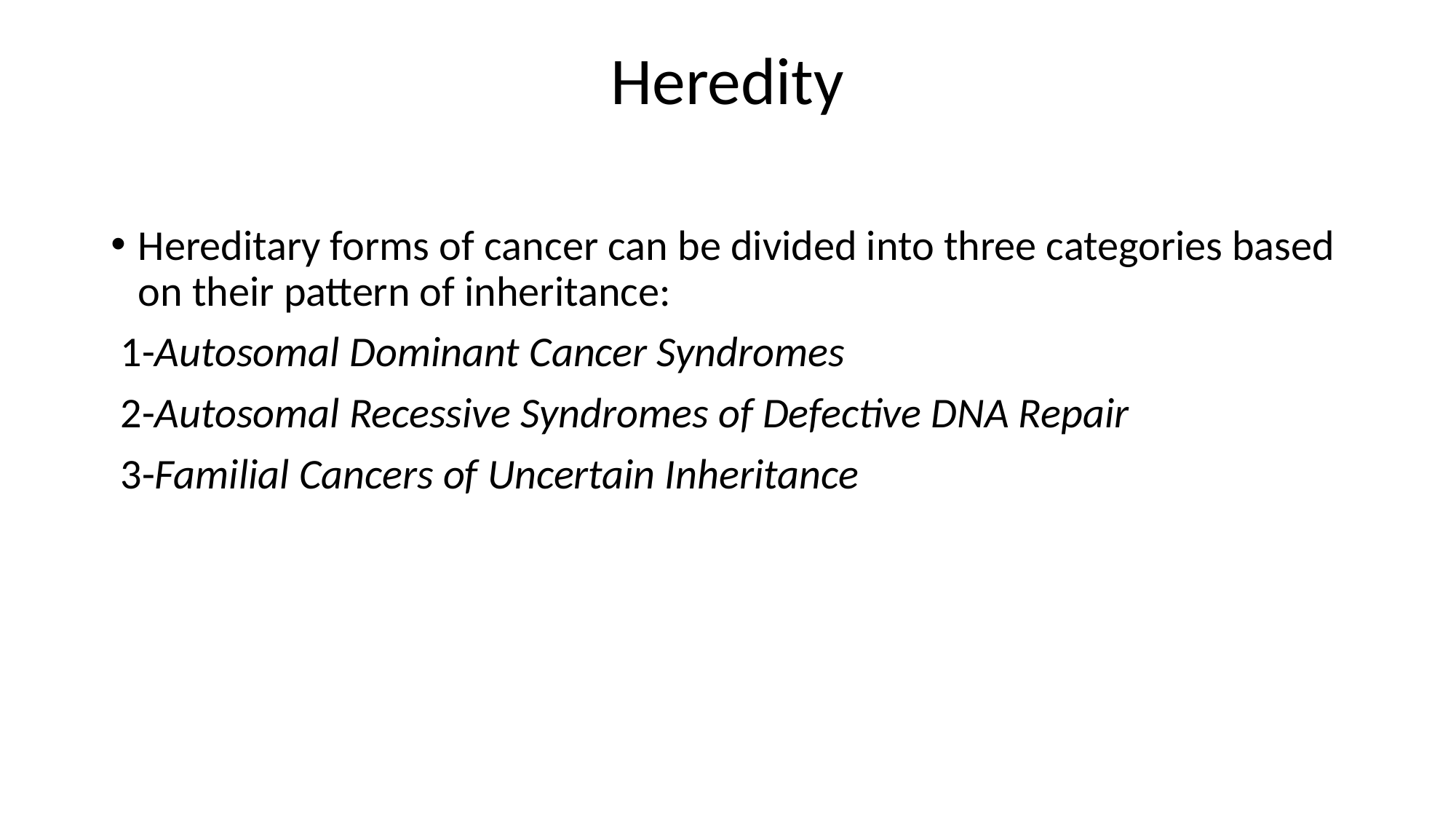

# Heredity
Hereditary forms of cancer can be divided into three categories based on their pattern of inheritance:
 1-Autosomal Dominant Cancer Syndromes
 2-Autosomal Recessive Syndromes of Defective DNA Repair
 3-Familial Cancers of Uncertain Inheritance